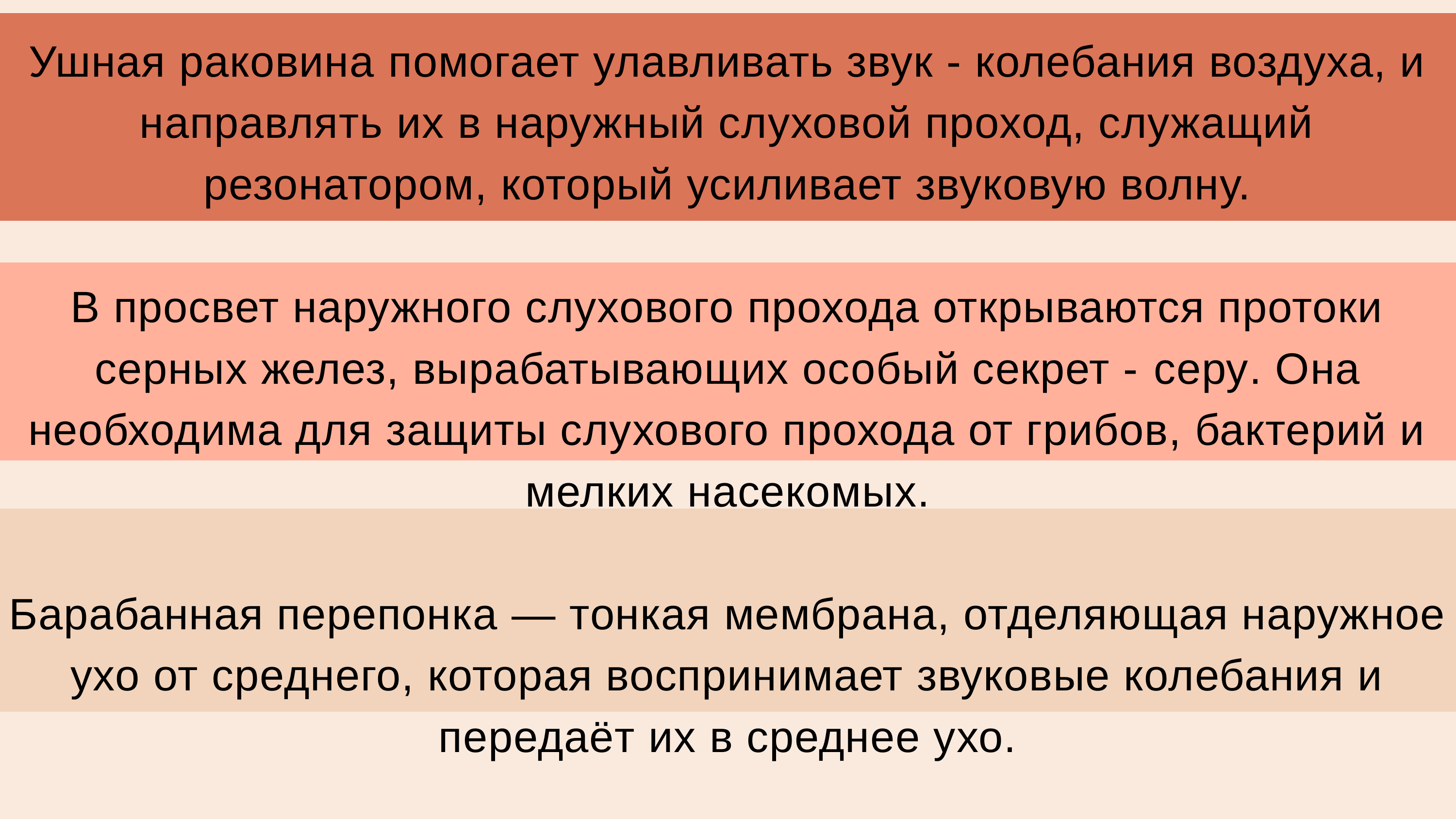

Ушная раковина помогает улавливать звук - колебания воздуха, и направлять их в наружный слуховой проход, служащий резонатором, который усиливает звуковую волну.

В просвет наружного слухового прохода открываются протоки серных желез, вырабатывающих особый секрет - серу. Она необходима для защиты слухового прохода от грибов, бактерий и мелких насекомых.

Барабанная перепонка — тонкая мембрана, отделяющая наружное ухо от среднего, которая воспринимает звуковые колебания и передаёт их в среднее ухо.